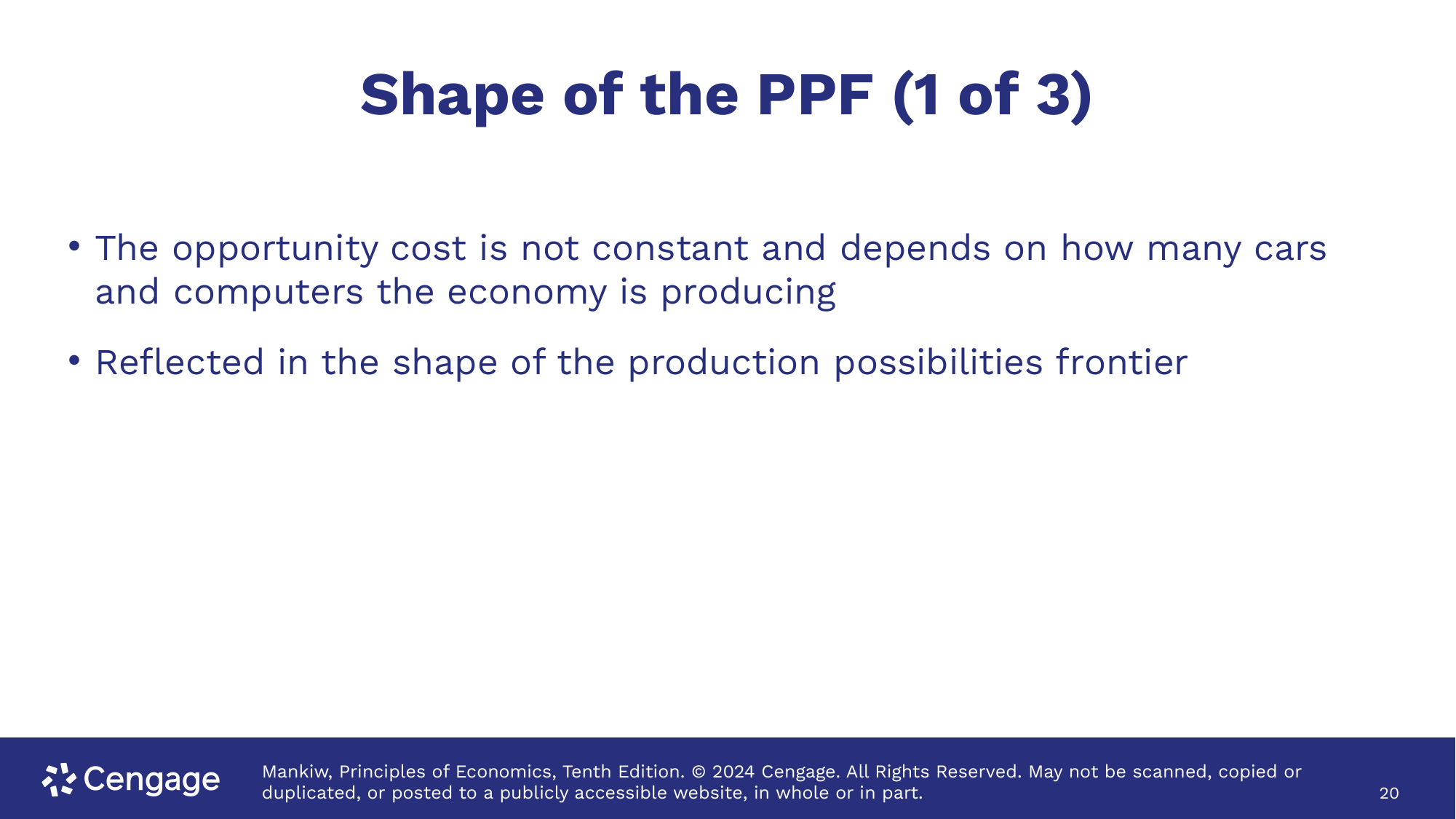

# Shape of the PPF (1 of 3)
The opportunity cost is not constant and depends on how many cars and computers the economy is producing
Reflected in the shape of the production possibilities frontier